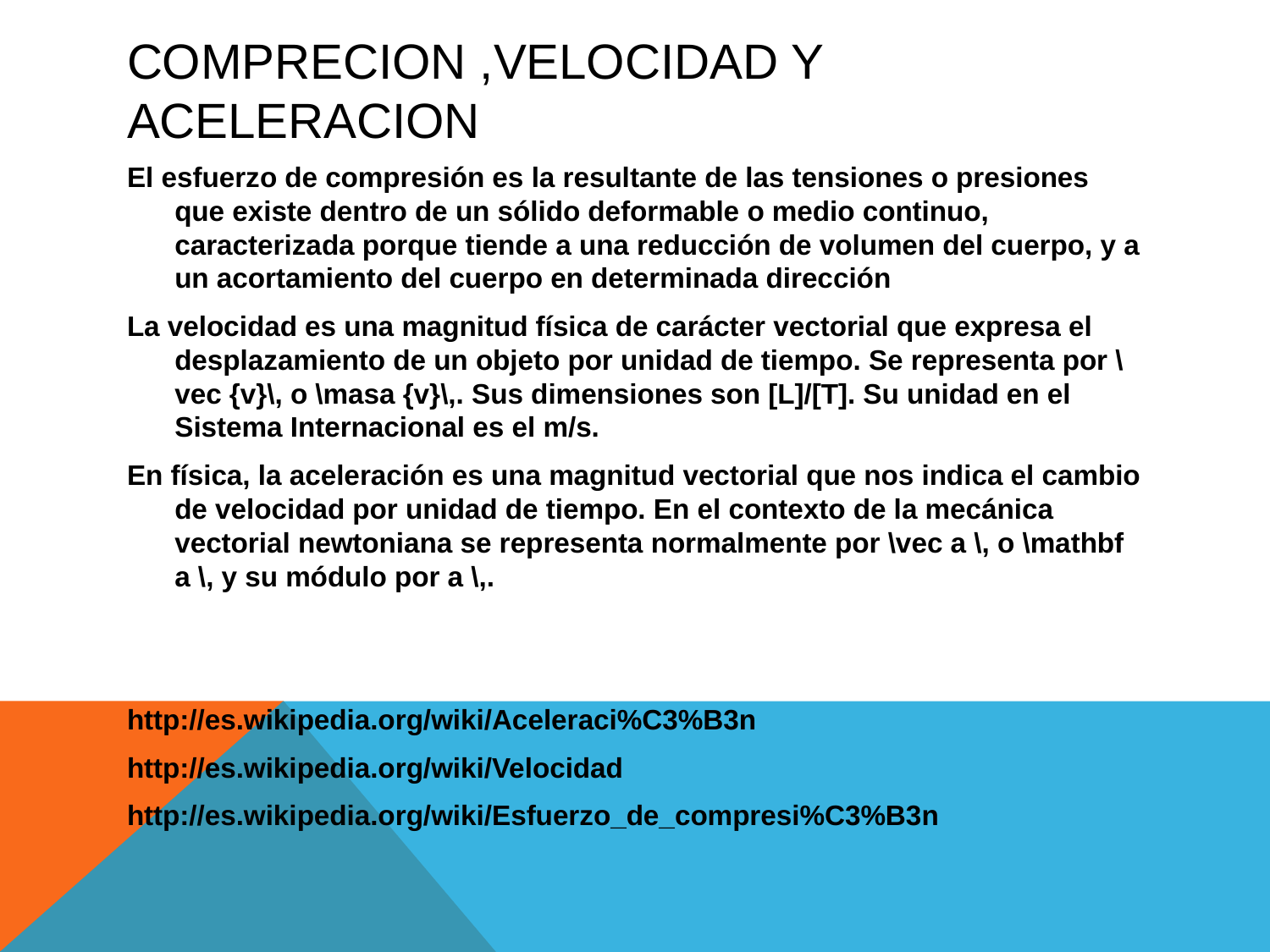

# COMPRECION ,VELOCIDAD Y ACELERACION
El esfuerzo de compresión es la resultante de las tensiones o presiones que existe dentro de un sólido deformable o medio continuo, caracterizada porque tiende a una reducción de volumen del cuerpo, y a un acortamiento del cuerpo en determinada dirección
La velocidad es una magnitud física de carácter vectorial que expresa el desplazamiento de un objeto por unidad de tiempo. Se representa por \vec {v}\, o \masa {v}\,. Sus dimensiones son [L]/[T]. Su unidad en el Sistema Internacional es el m/s.
En física, la aceleración es una magnitud vectorial que nos indica el cambio de velocidad por unidad de tiempo. En el contexto de la mecánica vectorial newtoniana se representa normalmente por \vec a \, o \mathbf a \, y su módulo por a \,.

http://es.wikipedia.org/wiki/Aceleraci%C3%B3n
http://es.wikipedia.org/wiki/Velocidad
http://es.wikipedia.org/wiki/Esfuerzo_de_compresi%C3%B3n